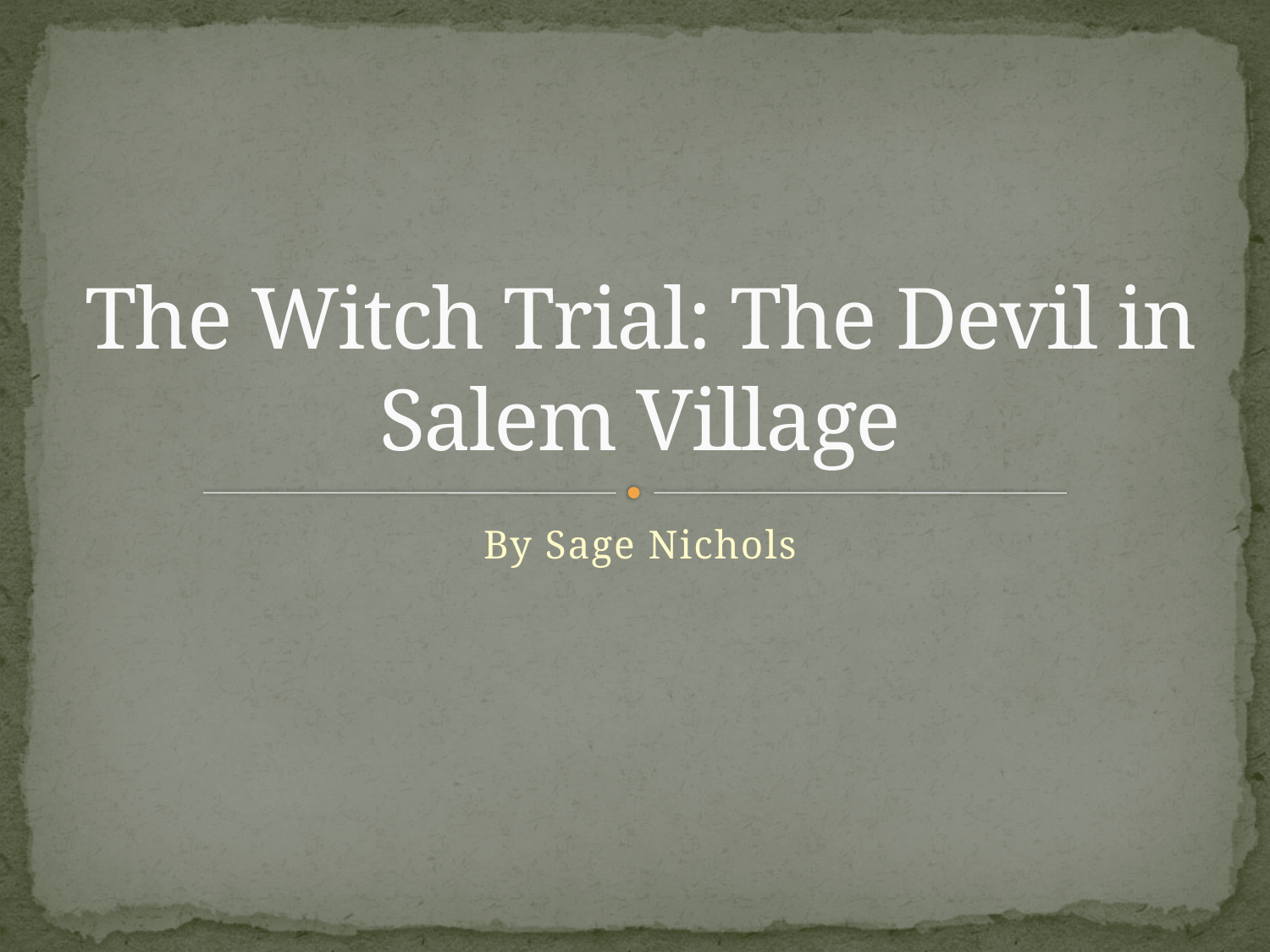

# The Witch Trial: The Devil in Salem Village
By Sage Nichols